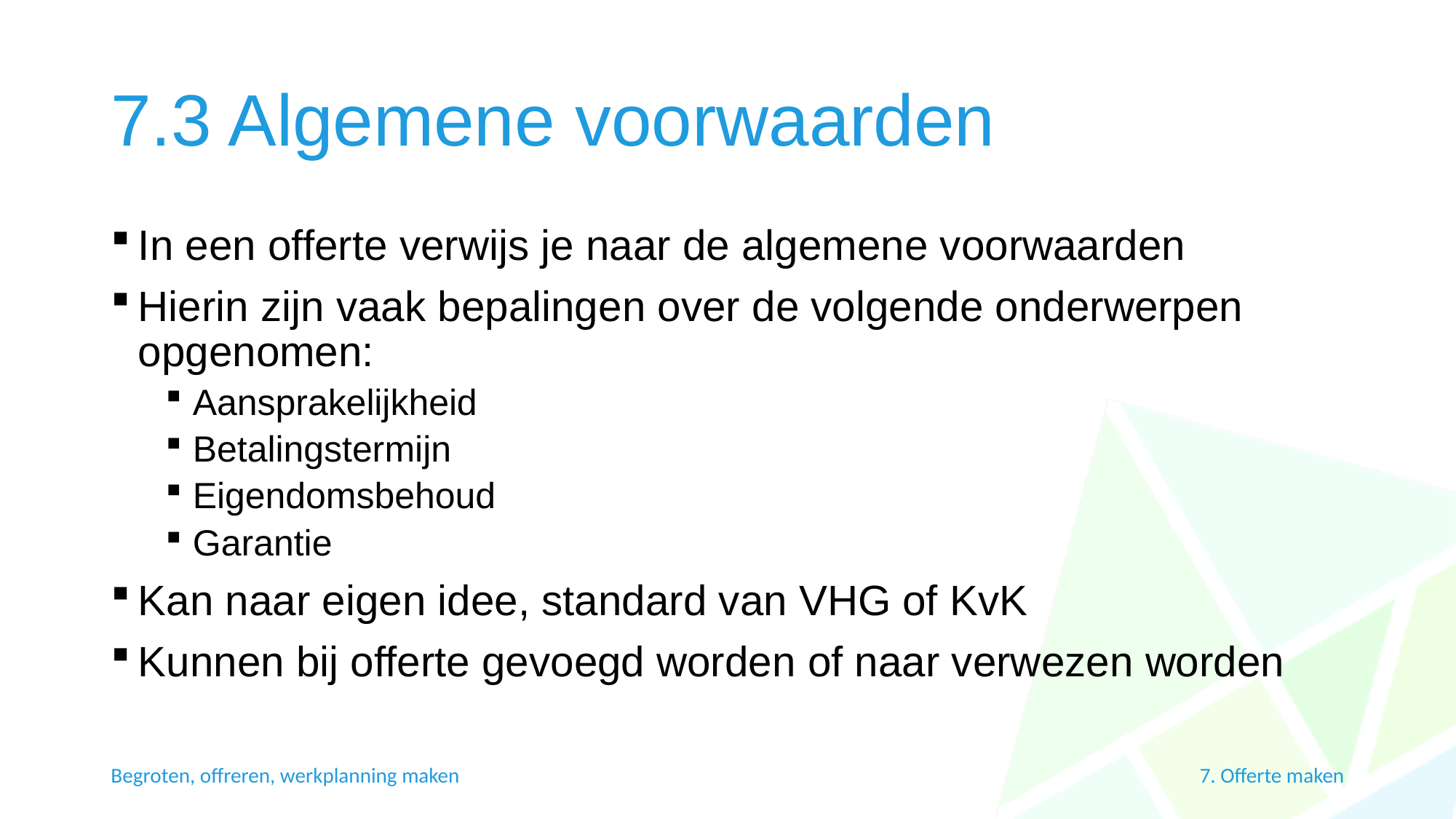

# 7.3 Algemene voorwaarden
In een offerte verwijs je naar de algemene voorwaarden
Hierin zijn vaak bepalingen over de volgende onderwerpen opgenomen:
Aansprakelijkheid
Betalingstermijn
Eigendomsbehoud
Garantie
Kan naar eigen idee, standard van VHG of KvK
Kunnen bij offerte gevoegd worden of naar verwezen worden
7. Offerte maken
Begroten, offreren, werkplanning maken